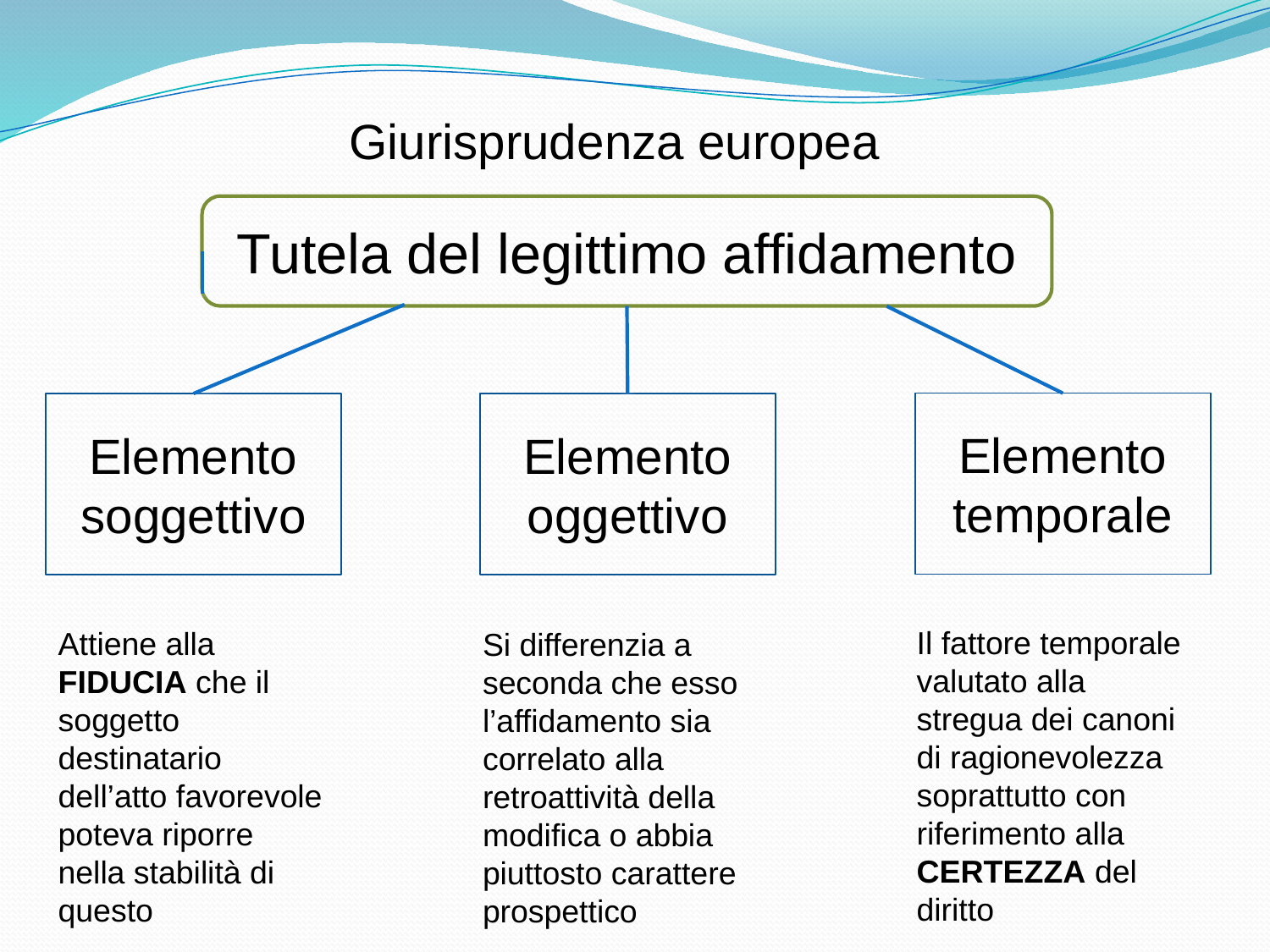

Giurisprudenza europea
Tutela del legittimo affidamento
Elemento temporale
Elemento soggettivo
Elemento oggettivo
Il fattore temporale valutato alla stregua dei canoni di ragionevolezza  soprattutto con riferimento alla CERTEZZA del diritto
Attiene alla FIDUCIA che il soggetto destinatario dell’atto favorevole poteva riporre nella stabilità di questo
Si differenzia a seconda che esso l’affidamento sia correlato alla retroattività della modifica o abbia piuttosto carattere prospettico